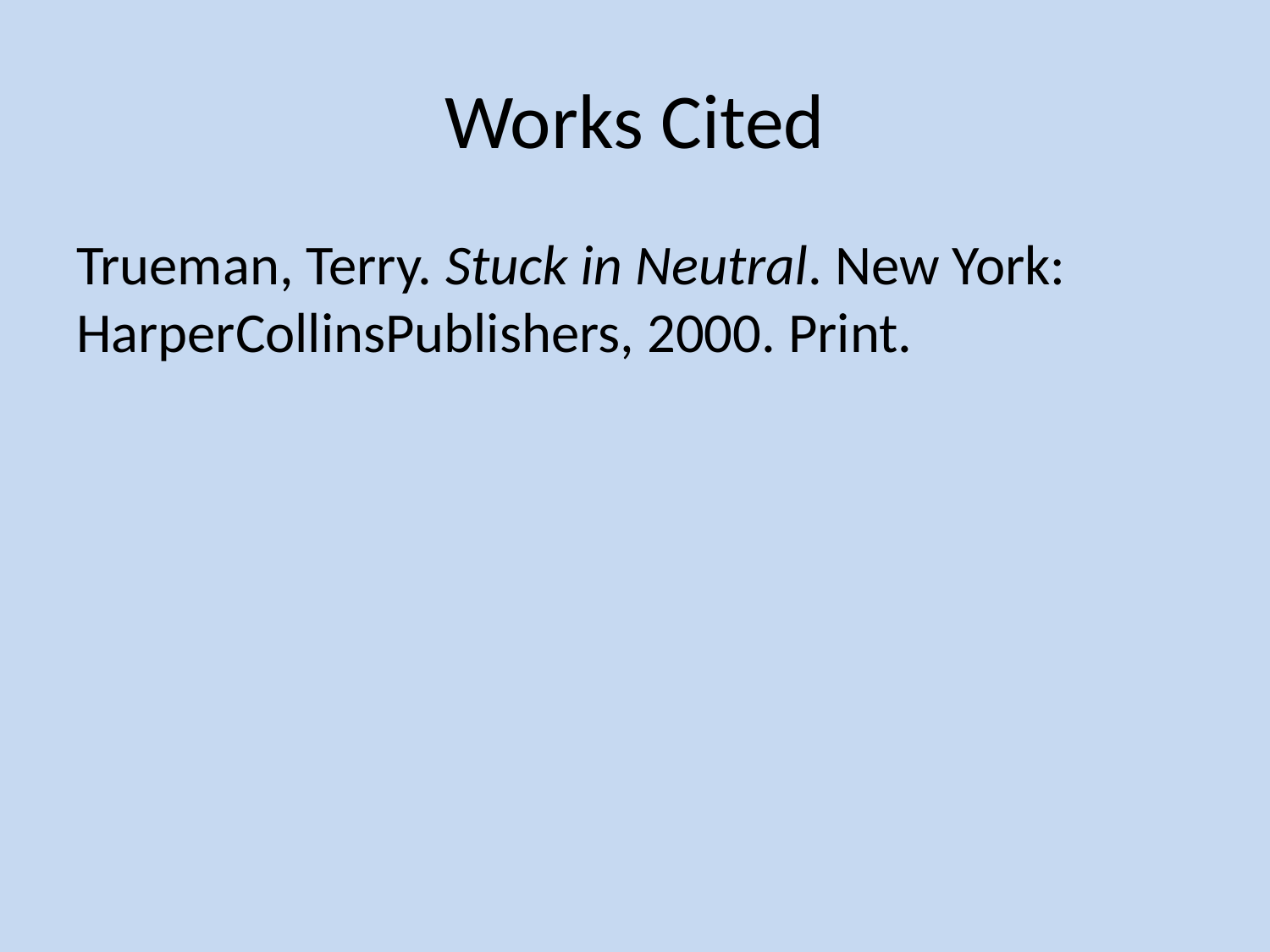

# Works Cited
Trueman, Terry. Stuck in Neutral. New York: 	HarperCollinsPublishers, 2000. Print.